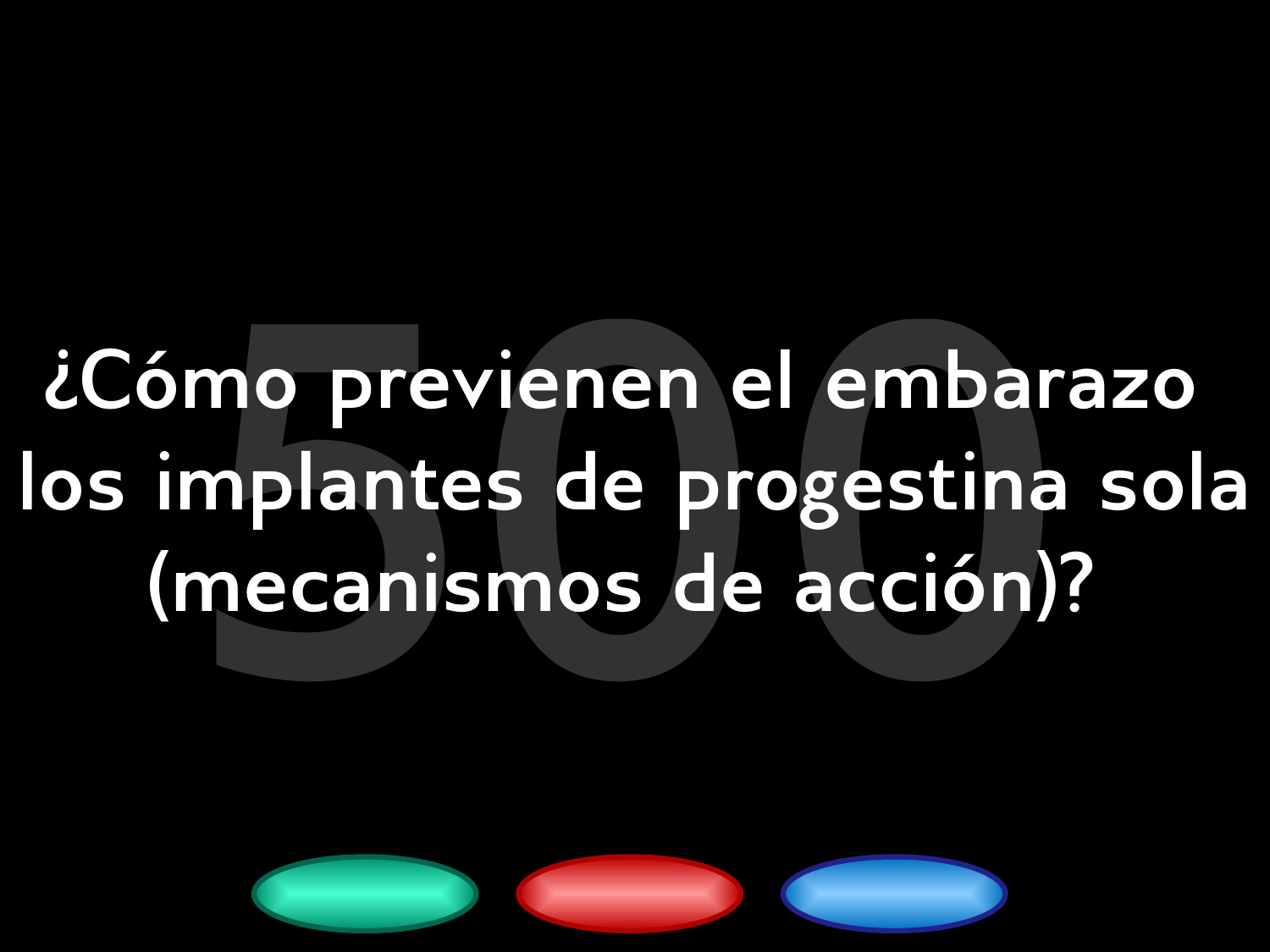

¿Cómo previenen el embarazo
los implantes de progestina sola (mecanismos de acción)?
500

7